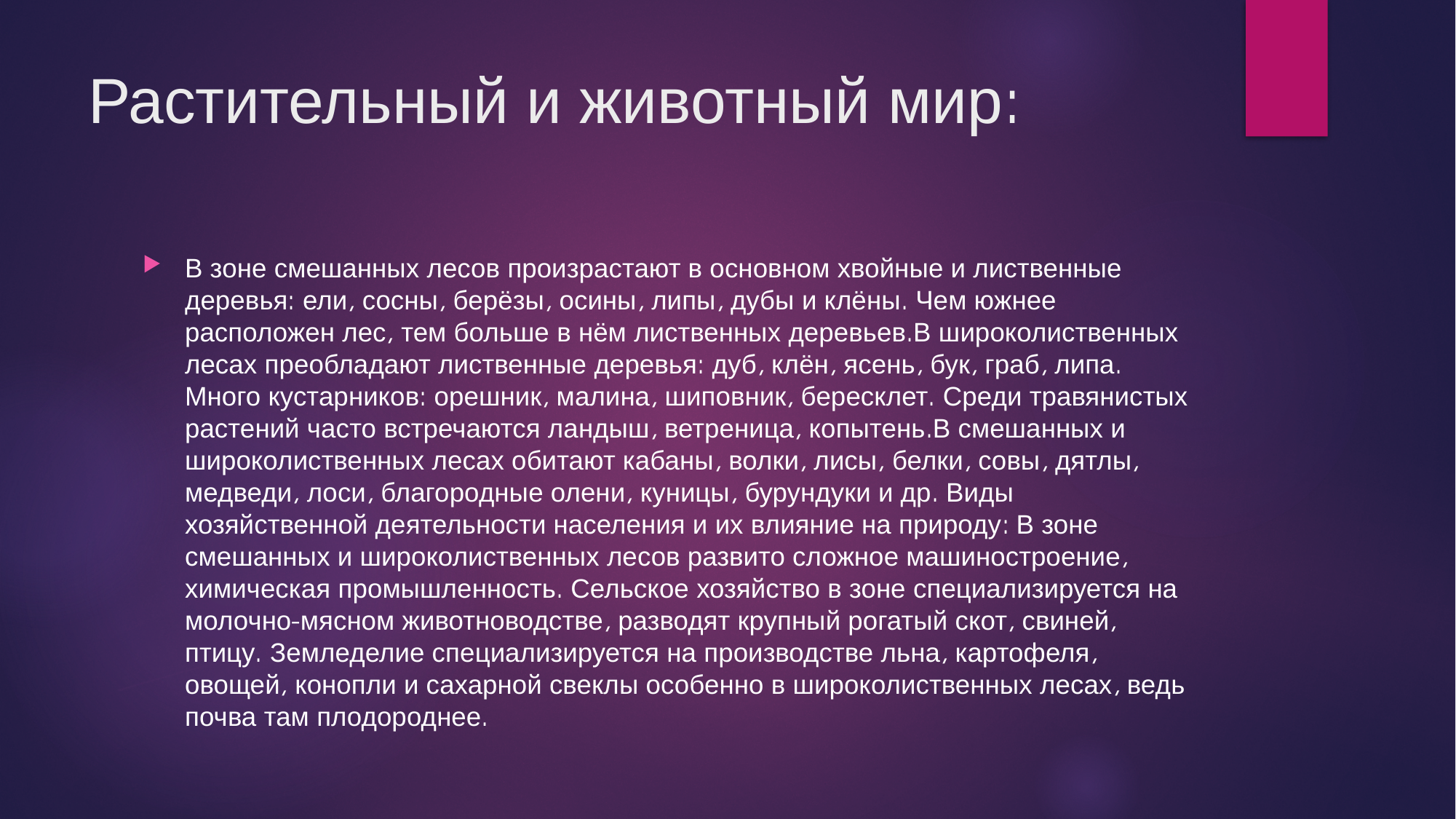

# Растительный и животный мир:
В зоне смешанных лесов произрастают в основном хвойные и лиственные деревья: ели, сосны, берёзы, осины, липы, дубы и клёны. Чем южнее расположен лес, тем больше в нём лиственных деревьев.В широколиственных лесах преобладают лиственные деревья: дуб, клён, ясень, бук, граб, липа. Много кустарников: орешник, малина, шиповник, бересклет. Среди травянистых растений часто встречаются ландыш, ветреница, копытень.В смешанных и широколиственных лесах обитают кабаны, волки, лисы, белки, совы, дятлы, медведи, лоси, благородные олени, куницы, бурундуки и др. Виды хозяйственной деятельности населения и их влияние на природу: В зоне смешанных и широколиственных лесов развито сложное машиностроение, химическая промышленность. Сельское хозяйство в зоне специализируется на молочно-мясном животноводстве, разводят крупный рогатый скот, свиней, птицу. Земледелие специализируется на производстве льна, картофеля, овощей, конопли и сахарной свеклы особенно в широколиственных лесах, ведь почва там плодороднее.